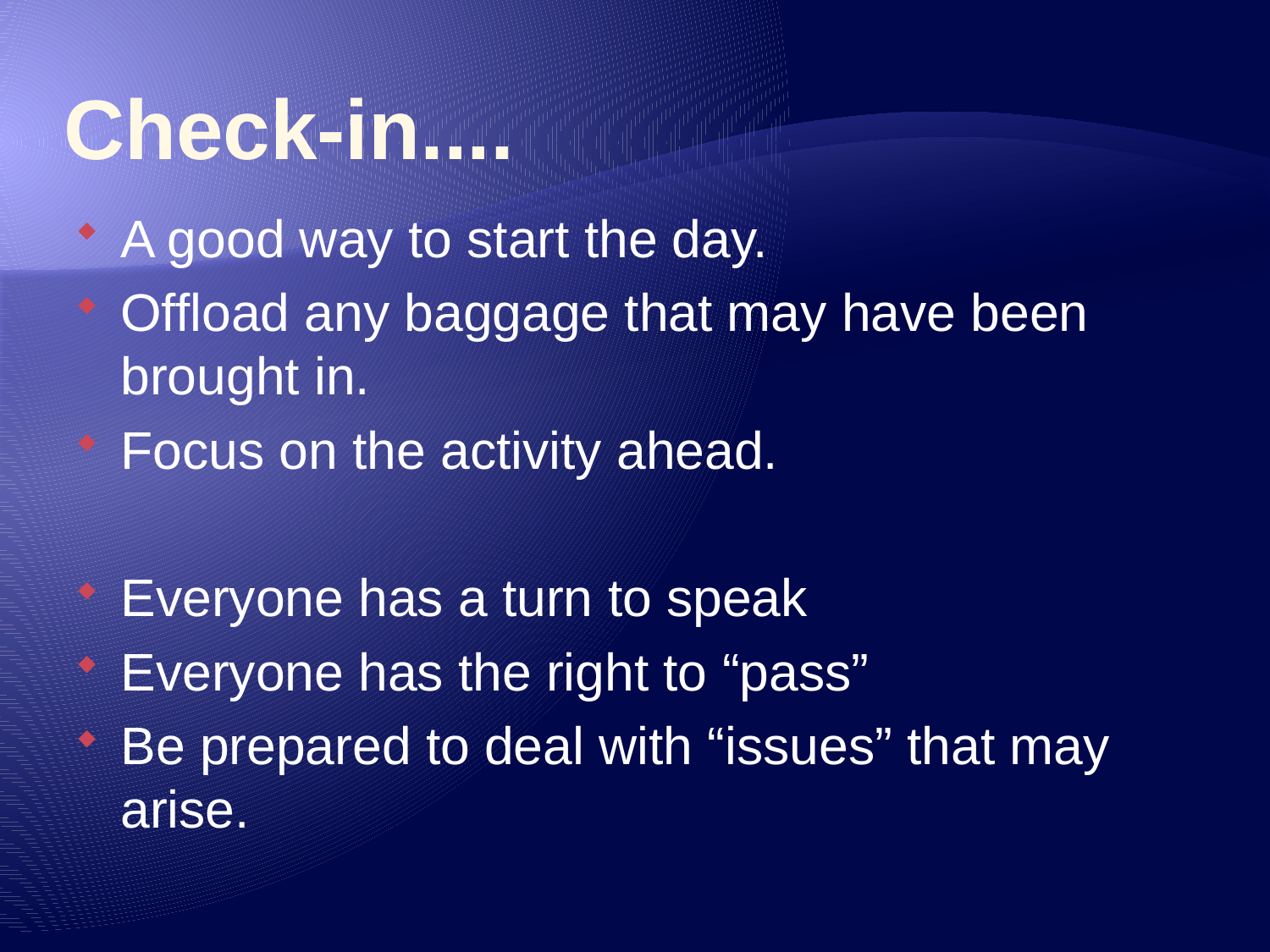

# Check-in....
A good way to start the day.
Offload any baggage that may have been brought in.
Focus on the activity ahead.

Everyone has a turn to speak
Everyone has the right to “pass”
Be prepared to deal with “issues” that may arise.